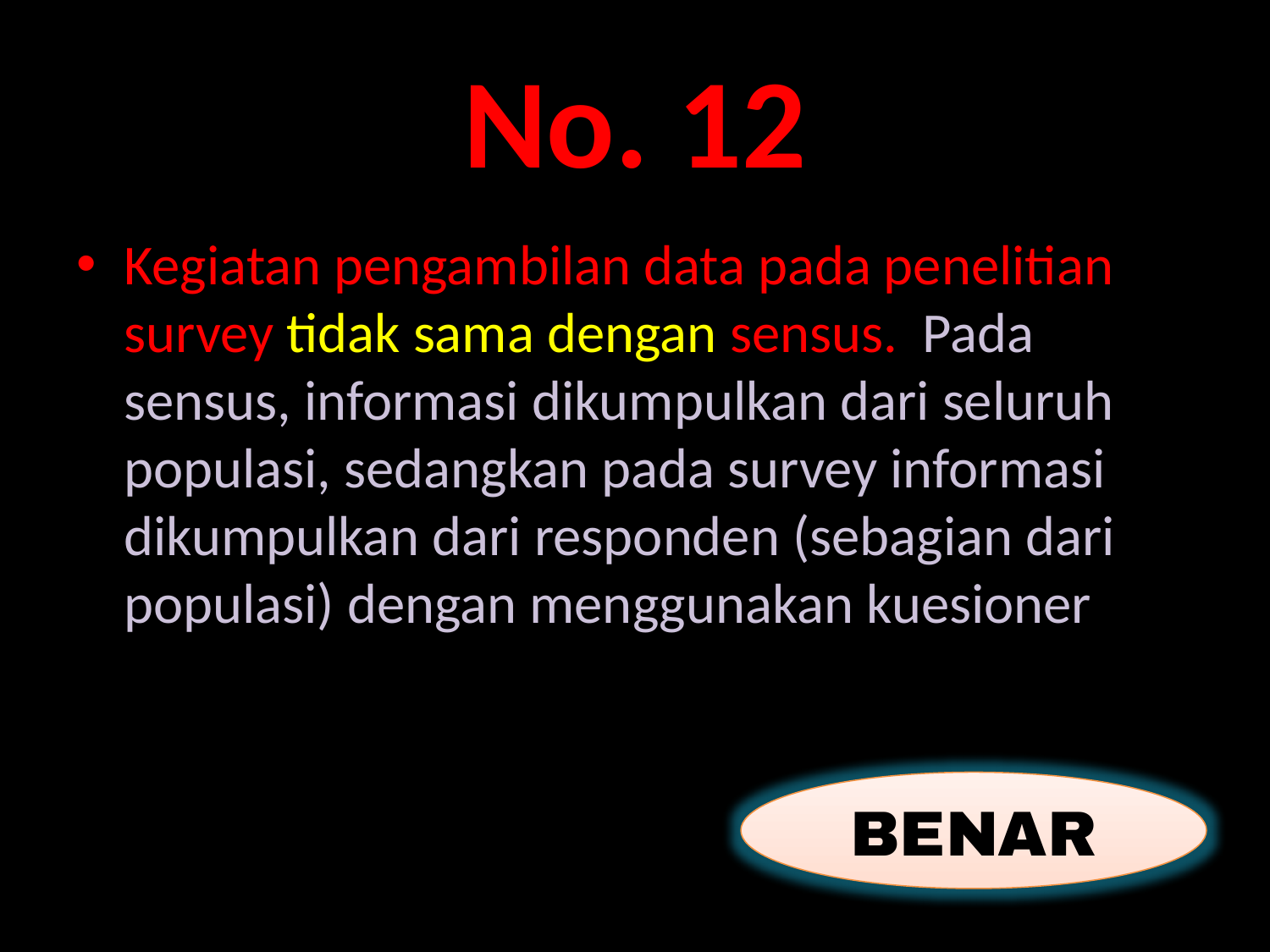

# No. 12
Kegiatan pengambilan data pada penelitian survey tidak sama dengan sensus.  Pada sensus, informasi dikumpulkan dari seluruh populasi, sedangkan pada survey informasi dikumpulkan dari responden (sebagian dari populasi) dengan menggunakan kuesioner
BENAR